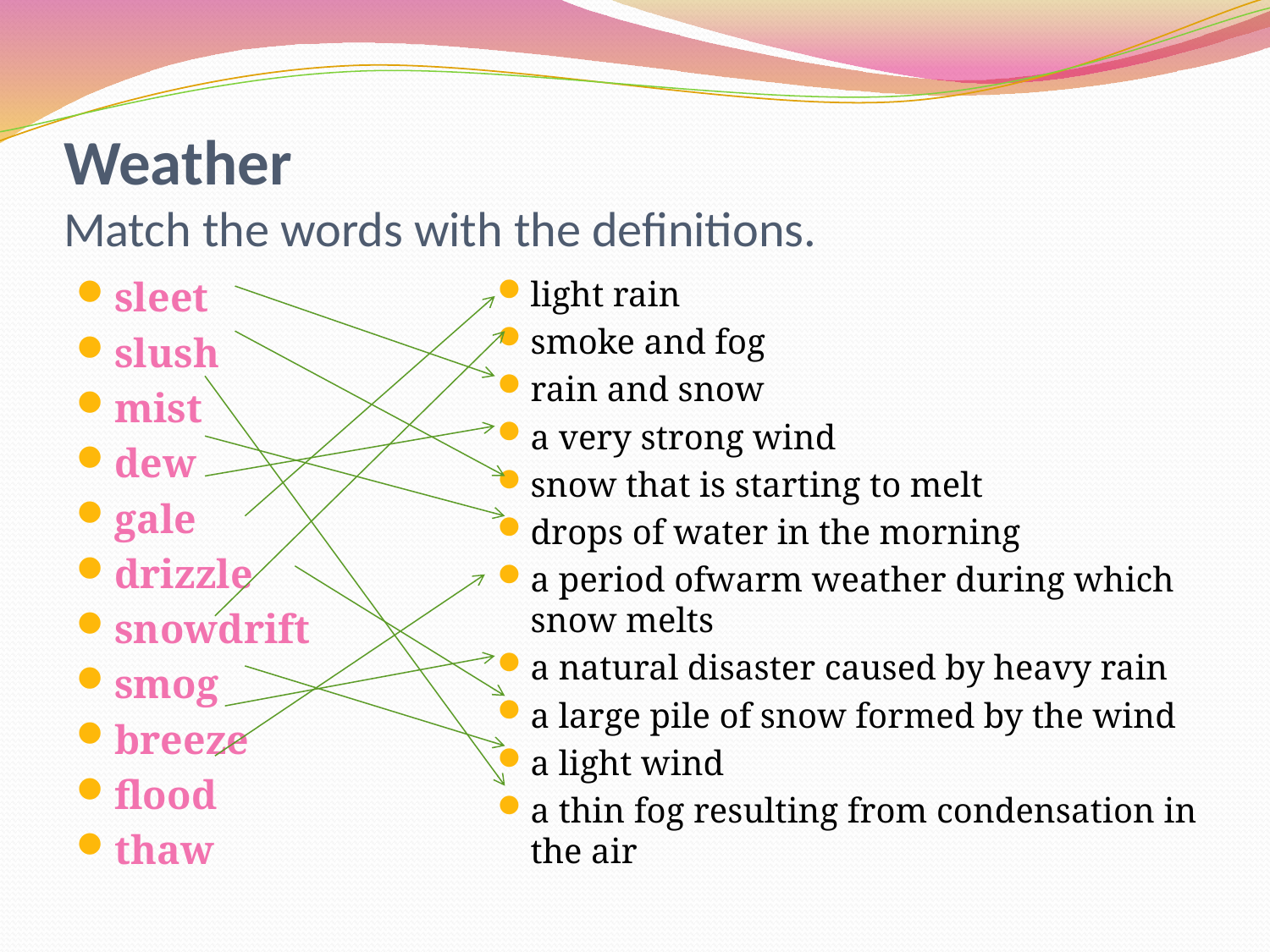

# Weather Match the words with the definitions.
sleet
slush
mist
dew
gale
drizzle
snowdrift
smog
breeze
flood
thaw

light rain
smoke and fog
rain and snow
a very strong wind
snow that is starting to melt
drops of water in the morning
a period ofwarm weather during which snow melts
a natural disaster caused by heavy rain
a large pile of snow formed by the wind
a light wind
a thin fog resulting from condensation in the air